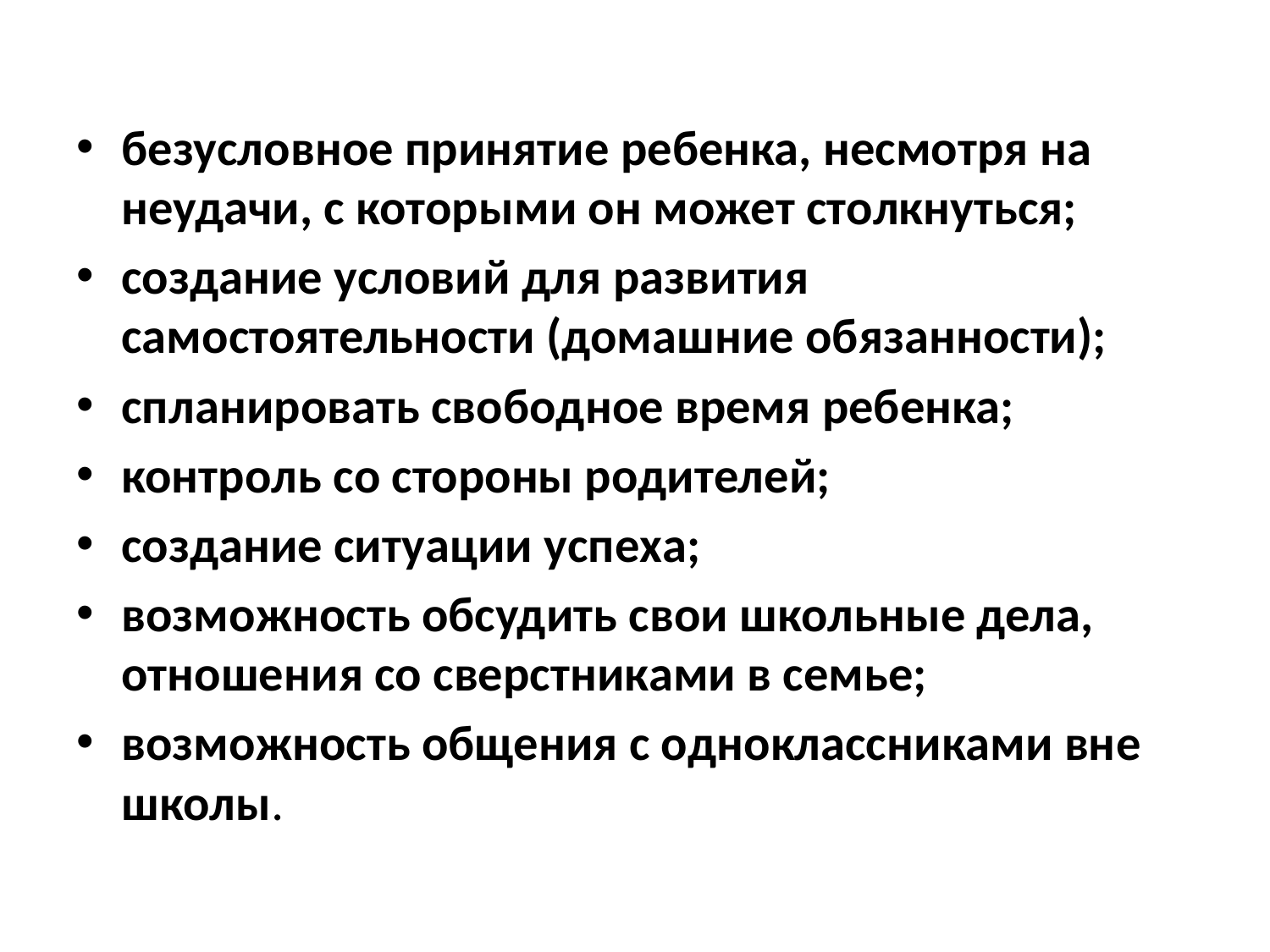

#
безусловное принятие ребенка, несмотря на неудачи, с которыми он может столкнуться;
создание условий для развития самостоятельности (домашние обязанности);
спланировать свободное время ребенка;
контроль со стороны родителей;
создание ситуации успеха;
возможность обсудить свои школьные дела, отношения со сверстниками в семье;
возможность общения с одноклассниками вне школы.